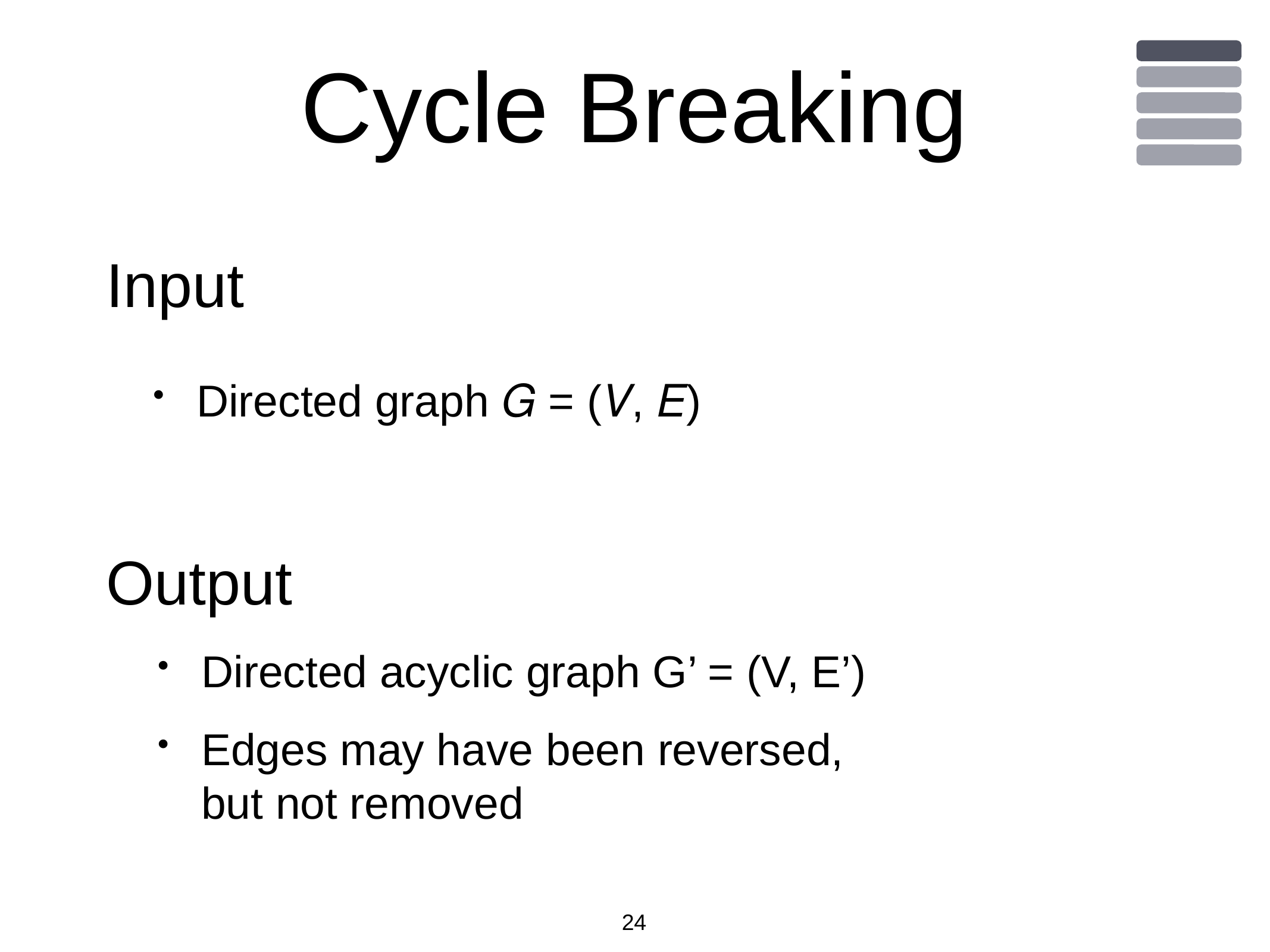

# Cycle Breaking
Input
Directed graph G = (V, E)
Output
Directed acyclic graph G’ = (V, E’)
Edges may have been reversed,
but not removed
24